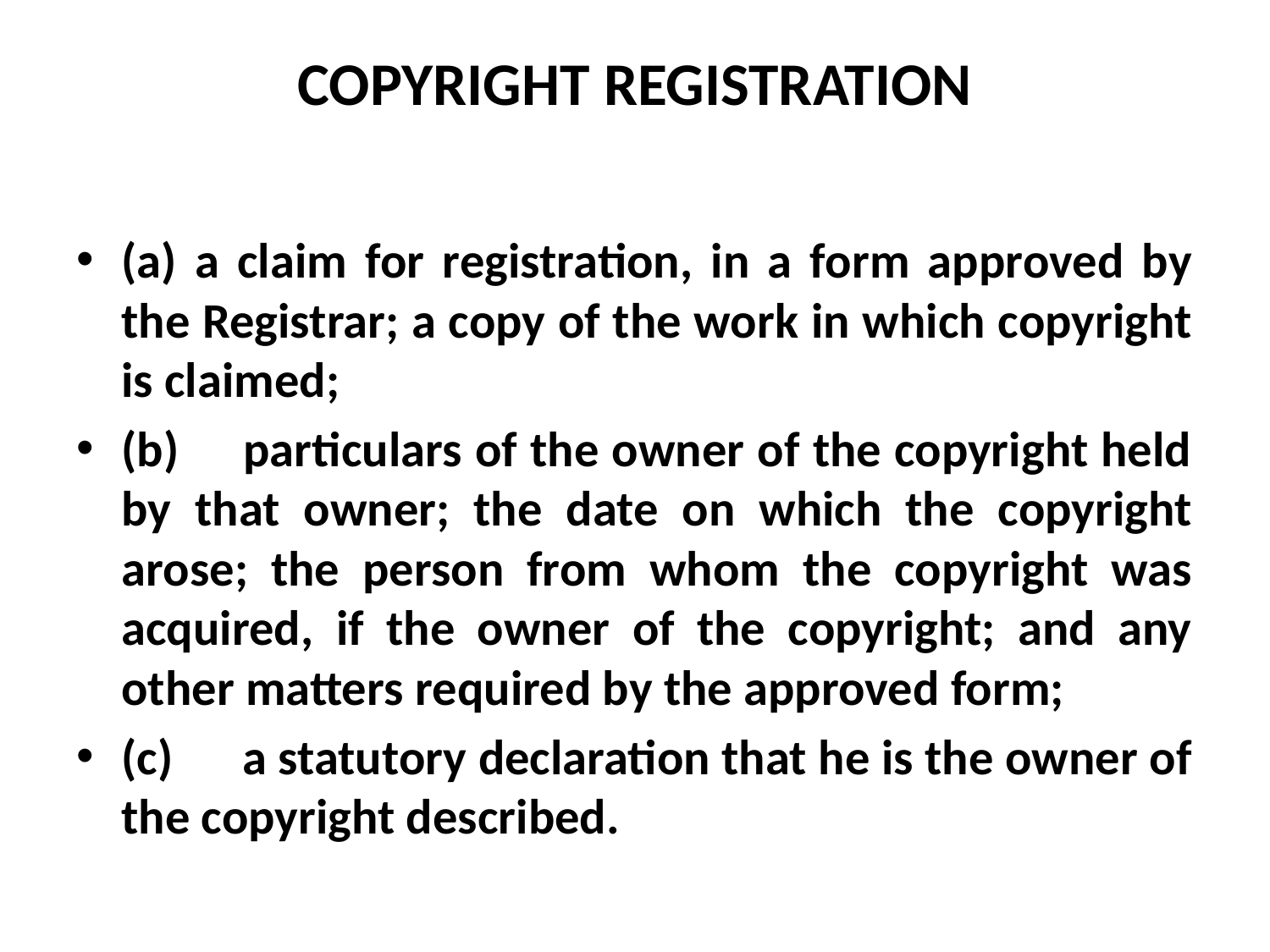

# COPYRIGHT REGISTRATION
(a) a claim for registration, in a form approved by the Registrar; a copy of the work in which copyright is claimed;
(b)     particulars of the owner of the copyright held by that owner; the date on which the copyright arose; the person from whom the copyright was acquired, if the owner of the copyright; and any other matters required by the approved form;
(c)      a statutory declaration that he is the owner of the copyright described.